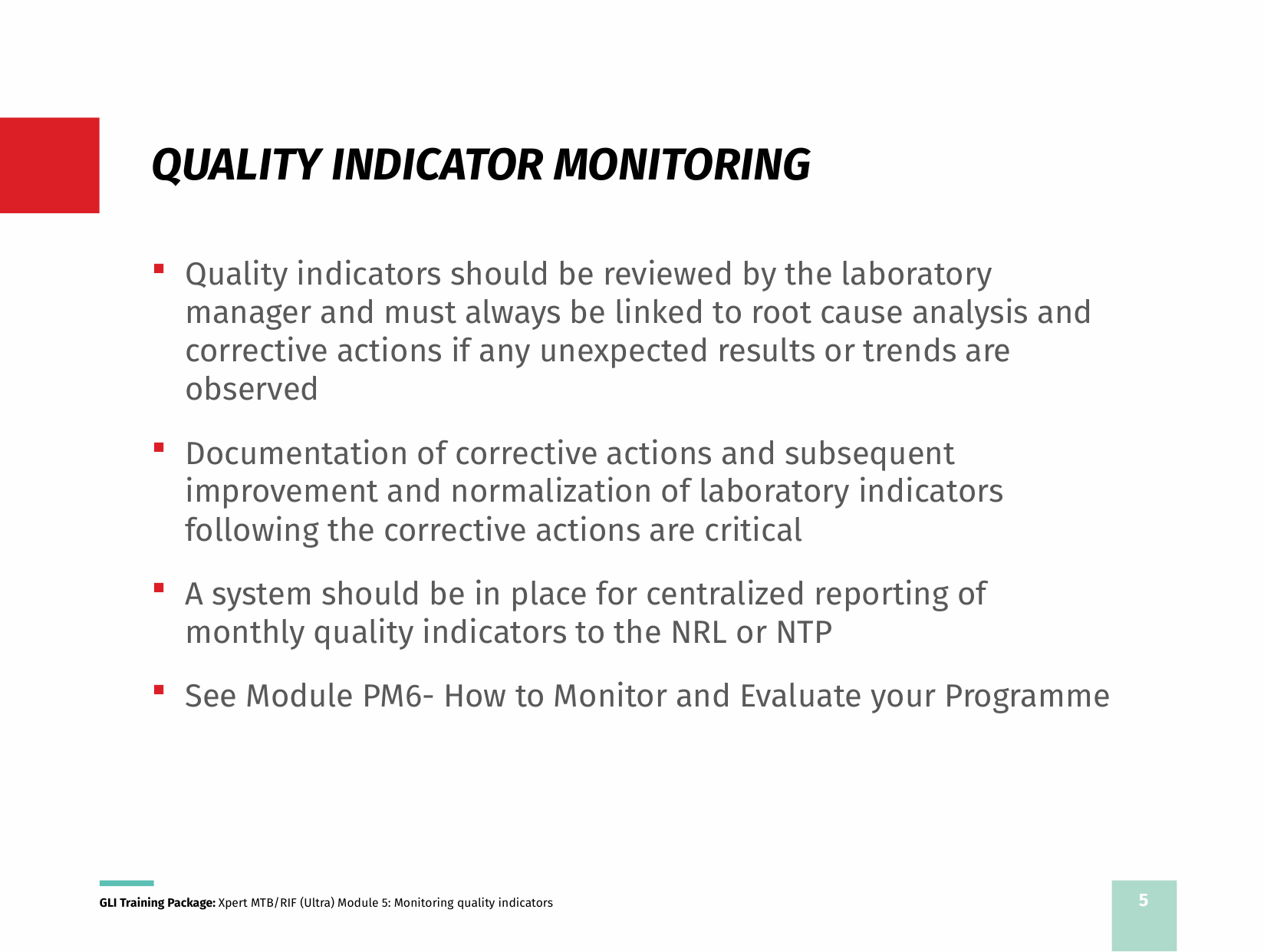

# QUALITY INDICATOR MONITORING
Quality indicators should be reviewed by the laboratory manager and must always be linked to root cause analysis and corrective actions if any unexpected results or trends are observed
Documentation of corrective actions and subsequent improvement and normalization of laboratory indicators following the corrective actions are critical
A system should be in place for centralized reporting of monthly quality indicators to the NRL or NTP
See Module PM6- How to Monitor and Evaluate your Programme